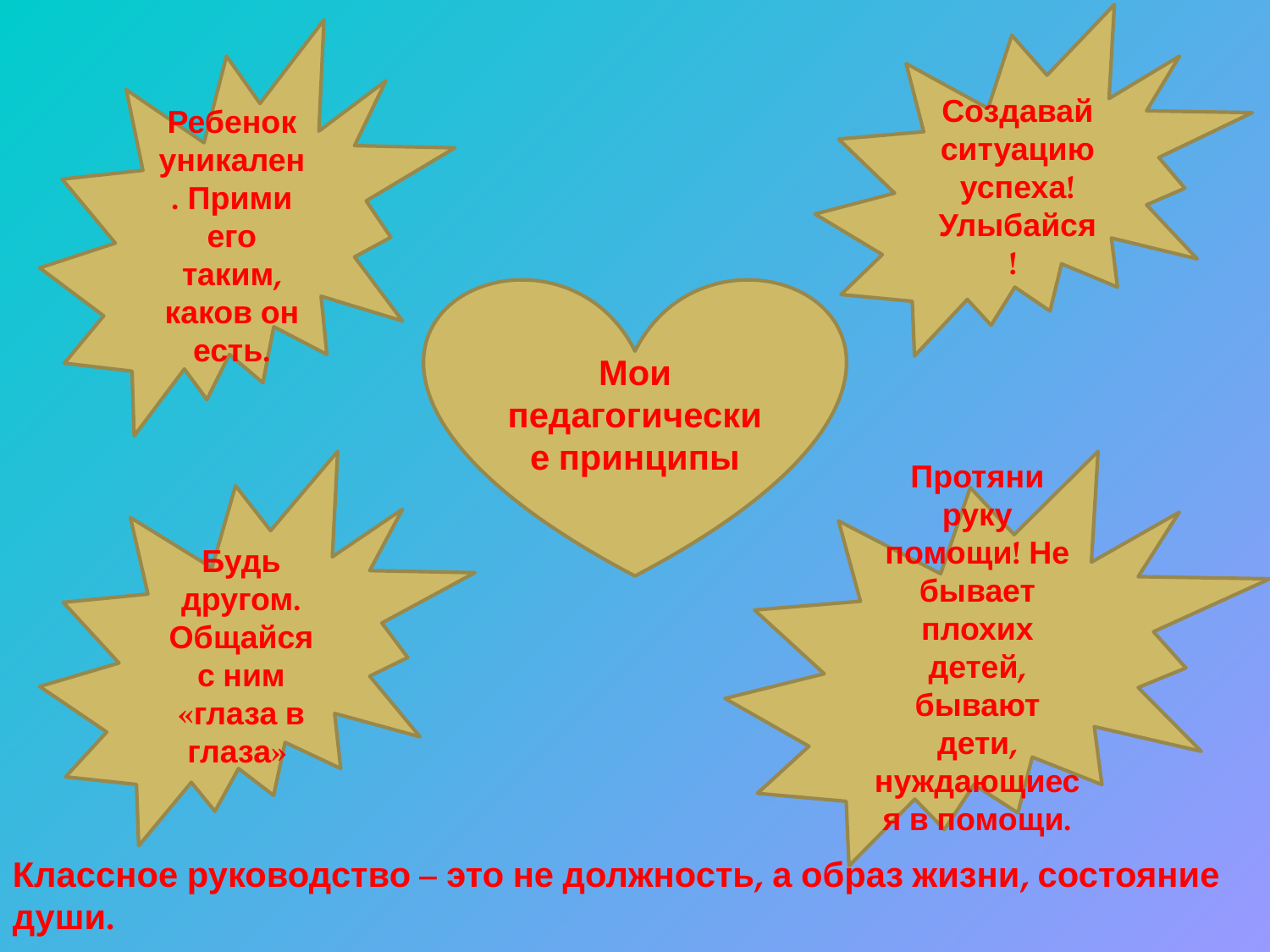

Создавай ситуацию успеха! Улыбайся!
Ребенок уникален. Прими его таким, каков он есть.
Мои педагогические принципы
Будь другом. Общайся с ним «глаза в глаза»
Протяни руку помощи! Не бывает плохих детей, бывают дети, нуждающиеся в помощи.

Классное руководство – это не должность, а образ жизни, состояние души.